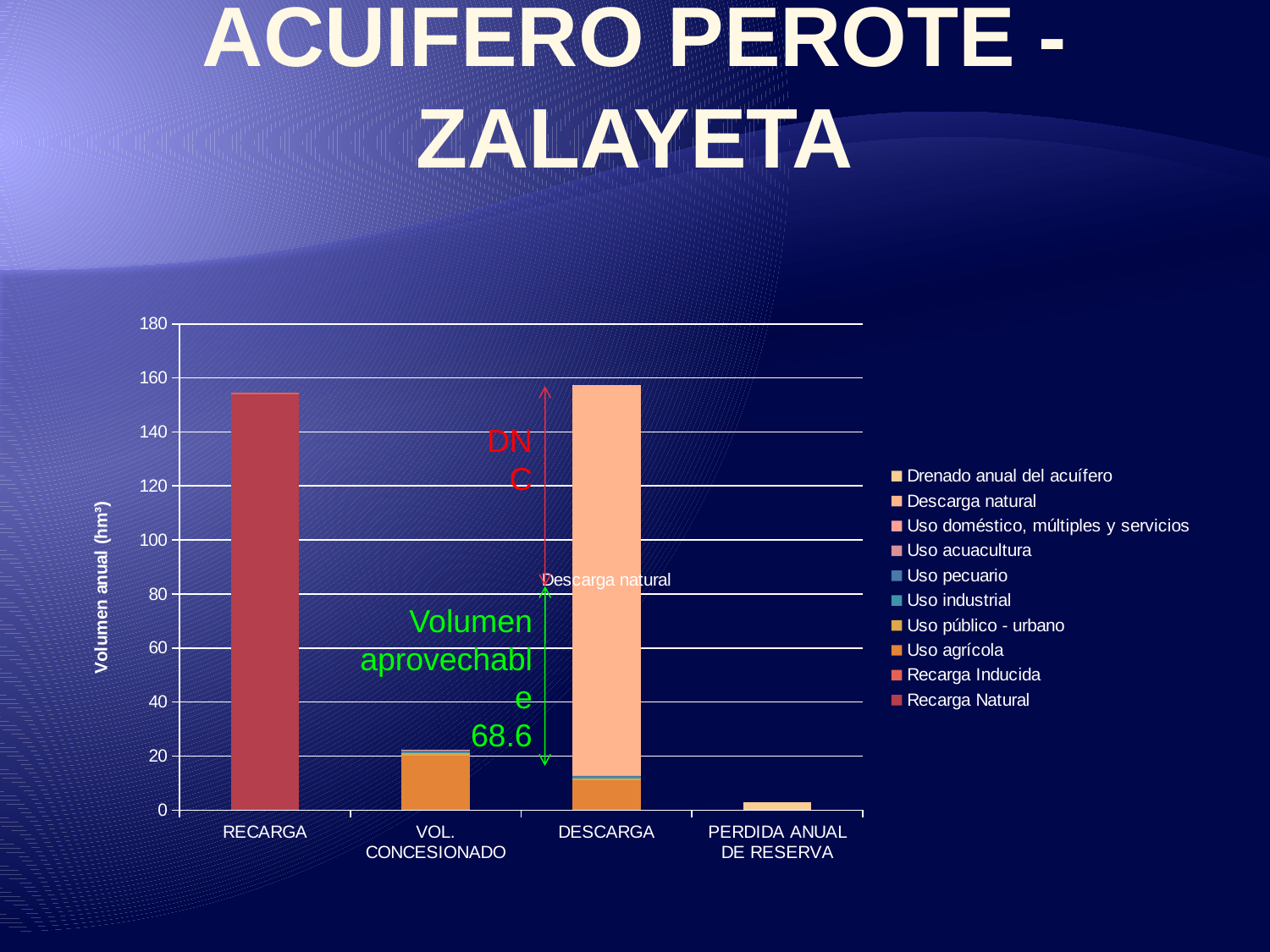

# ACUIFERO PEROTE - ZALAYETA

### Chart

| Category | Recarga Natural | Recarga Inducida | Uso agrícola | Uso público - urbano | Uso industrial | Uso pecuario | Uso acuacultura | Uso doméstico, múltiples y servicios | Descarga natural | Drenado anual del acuífero |
|---|---|---|---|---|---|---|---|---|---|---|
| RECARGA | 153.79999999999998 | 0.741041894998564 | None | None | None | None | None | None | None | None |
| VOL. CONCESIONADO | None | None | 20.200310199999986 | 0.7777102800000006 | 0.480652 | 0.651558 | 0.0 | 0.08636 | None | None |
| DESCARGA | None | None | 10.947999999999999 | 0.7777102800000006 | 0.480652 | 0.651558 | 0.0 | 0.08636 | 144.5005523155823 | None |
| PERDIDA ANUAL DE RESERVA | None | None | None | None | None | None | None | None | None | 2.9037907005837282 |
DNC
Volumen aprovechable
68.6